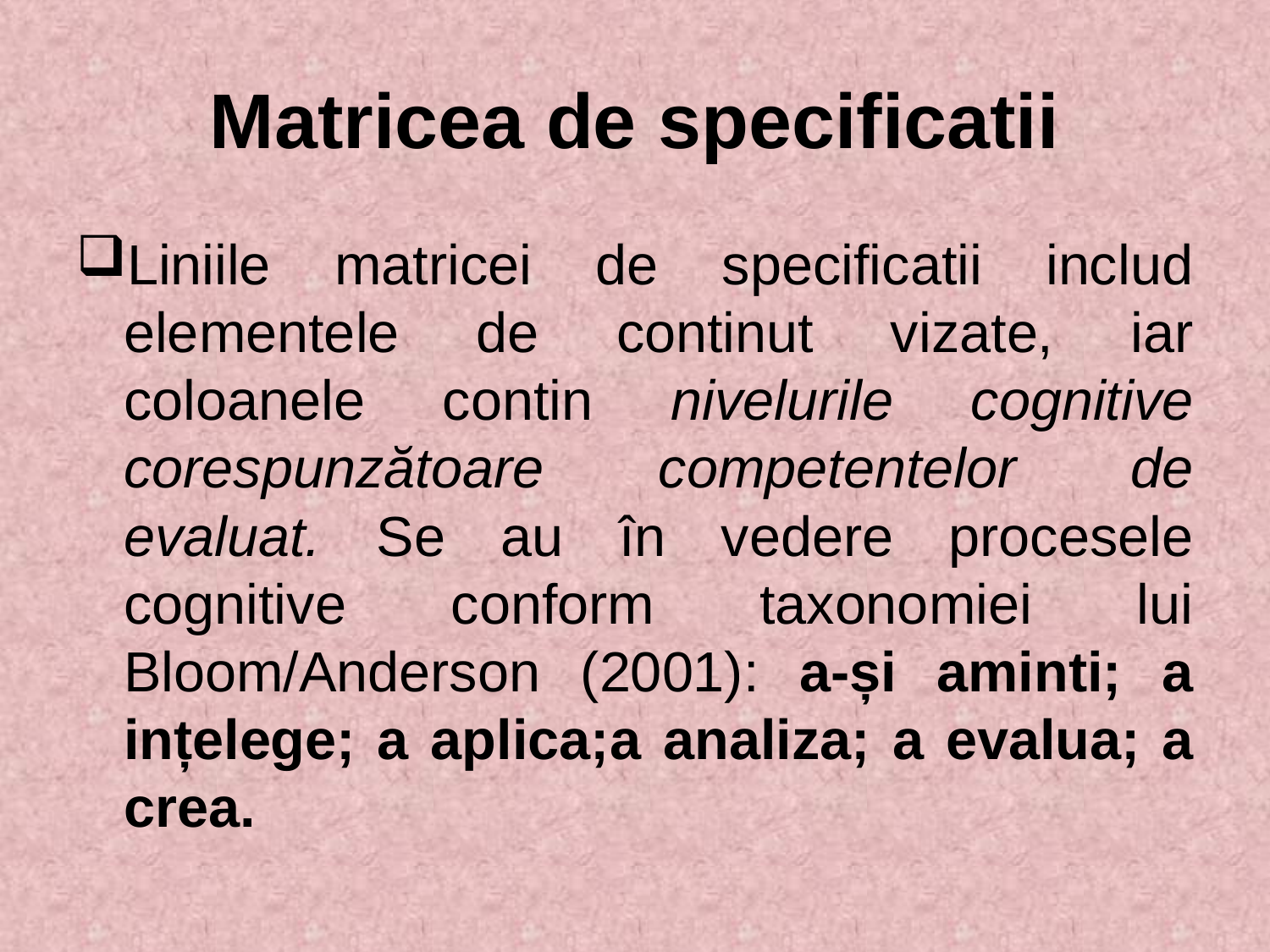

# Matricea de specificatii
Liniile matricei de specificatii includ elementele de continut vizate, iar coloanele contin nivelurile cognitive corespunzătoare competentelor de evaluat. Se au în vedere procesele cognitive conform taxonomiei lui Bloom/Anderson (2001): a-și aminti; a ințelege; a aplica;a analiza; a evalua; a crea.